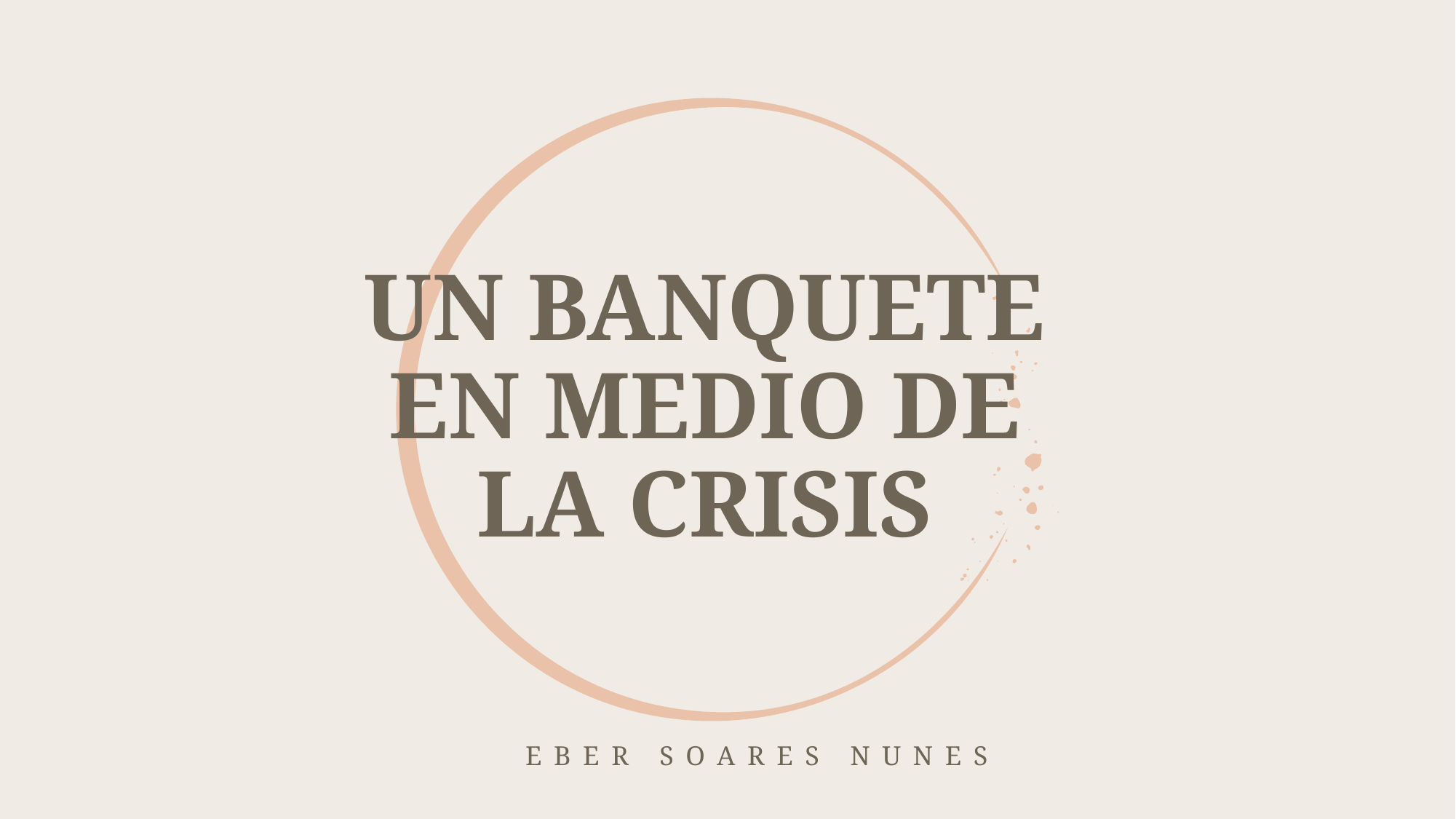

# Un banquete en medio de la crisis
Eber Soares Nunes